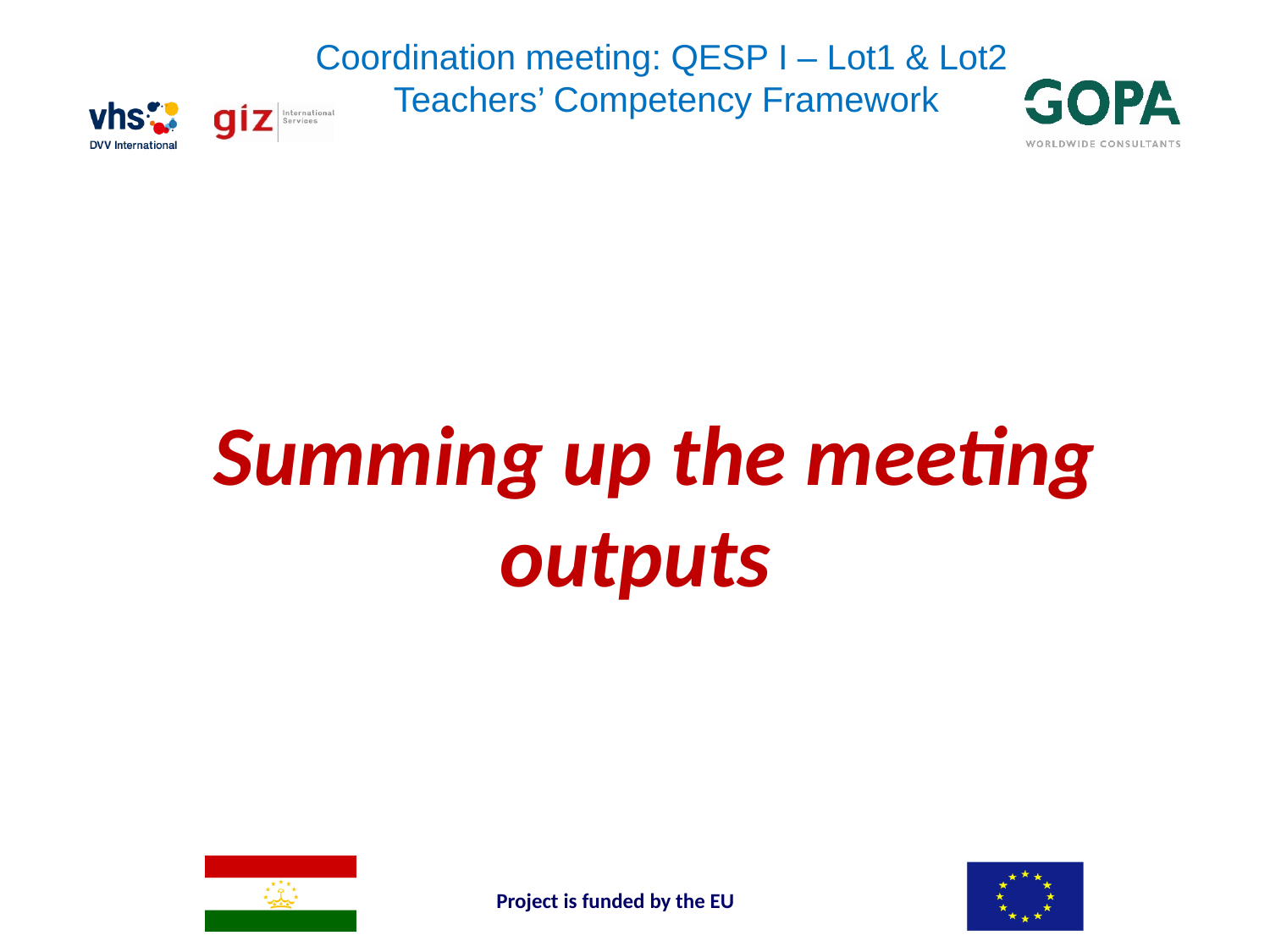

Coordination meeting: QESP I – Lot1 & Lot2
Teachers’ Competency Framework
# Summing up the meeting outputs
Project is funded by the EU